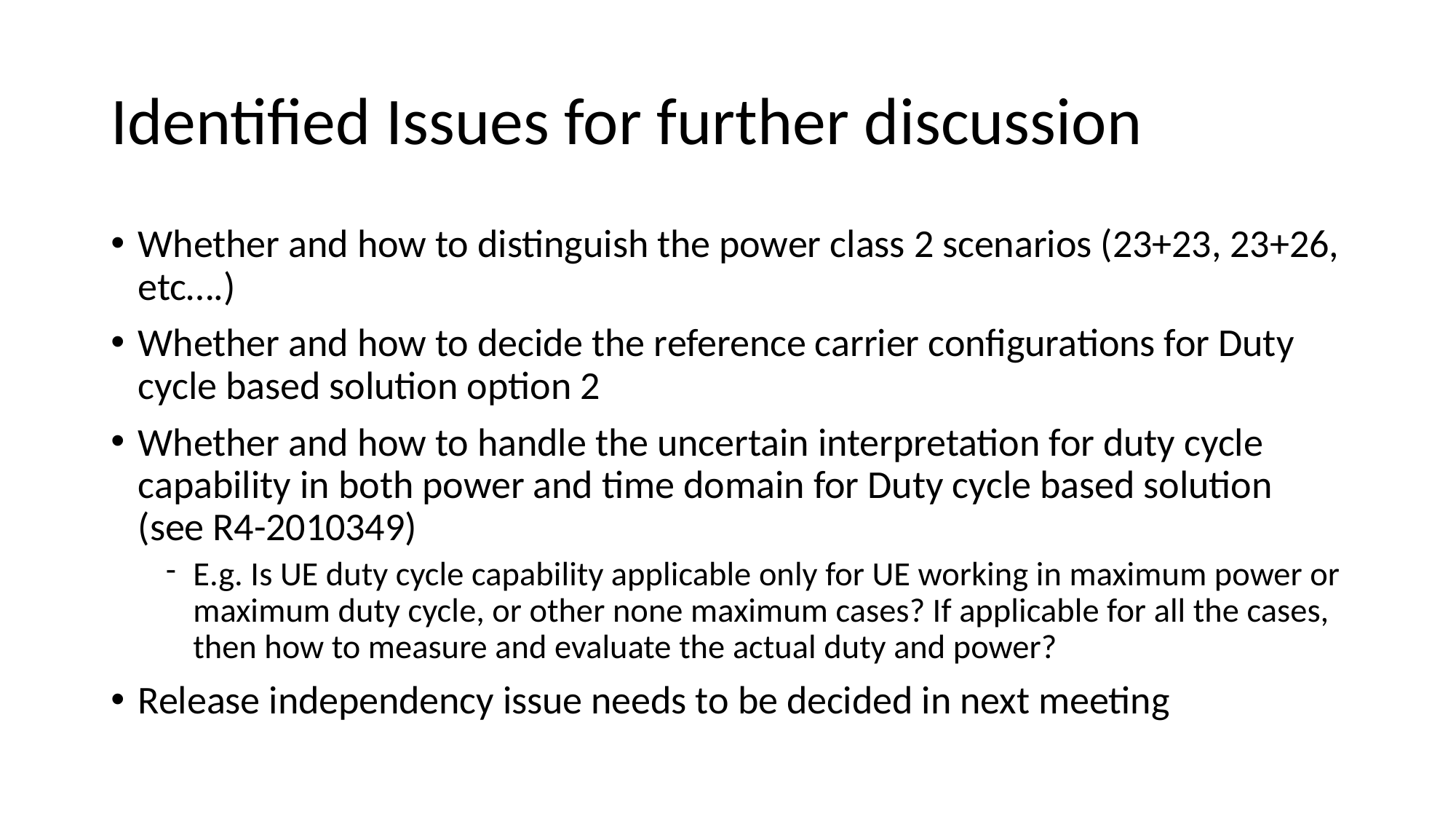

# Identified Issues for further discussion
Whether and how to distinguish the power class 2 scenarios (23+23, 23+26, etc….)
Whether and how to decide the reference carrier configurations for Duty cycle based solution option 2
Whether and how to handle the uncertain interpretation for duty cycle capability in both power and time domain for Duty cycle based solution (see R4-2010349)
E.g. Is UE duty cycle capability applicable only for UE working in maximum power or maximum duty cycle, or other none maximum cases? If applicable for all the cases, then how to measure and evaluate the actual duty and power?
Release independency issue needs to be decided in next meeting